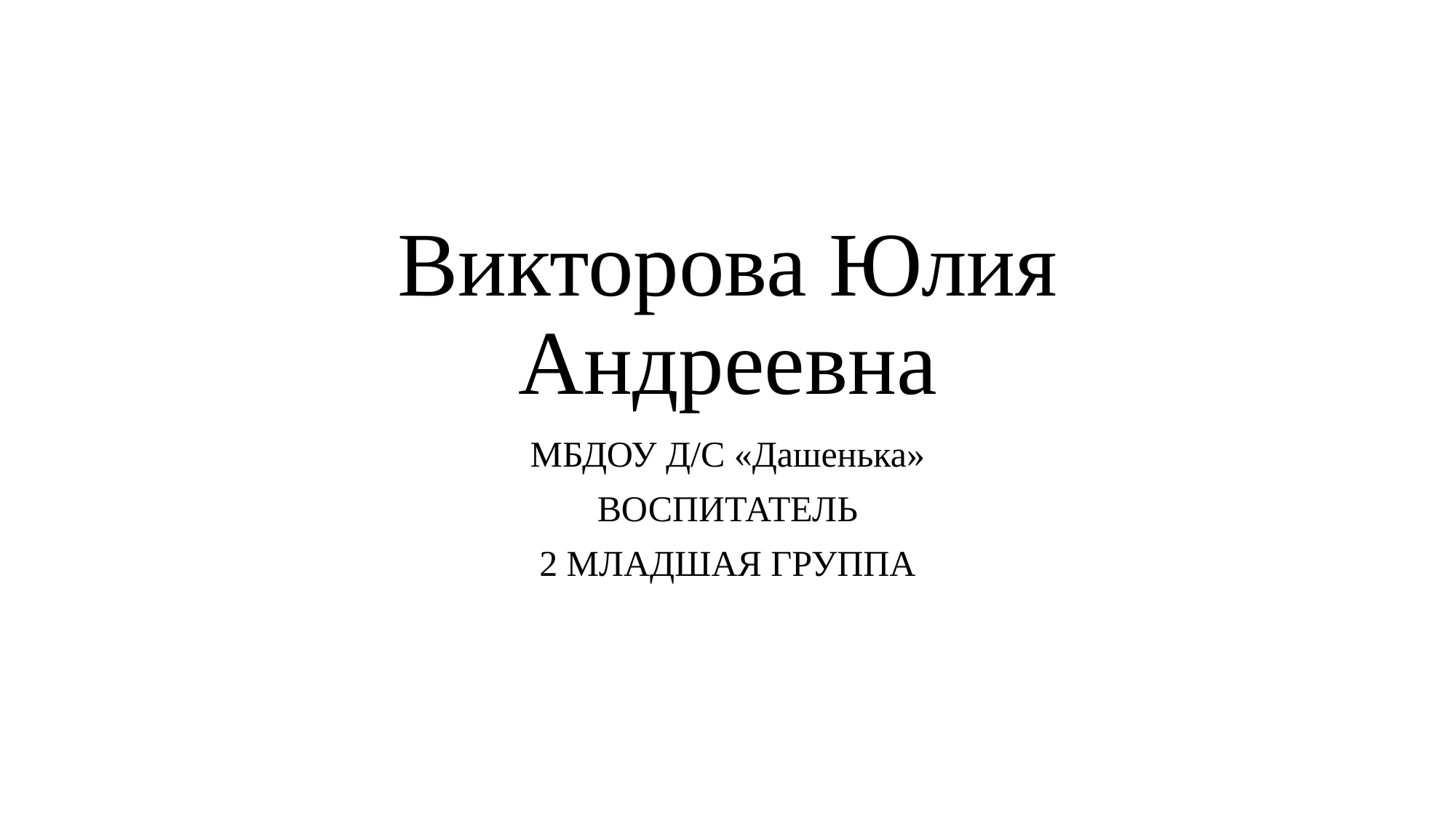

# Викторова Юлия Андреевна
МБДОУ Д/С «Дашенька»
ВОСПИТАТЕЛЬ
2 МЛАДШАЯ ГРУППА